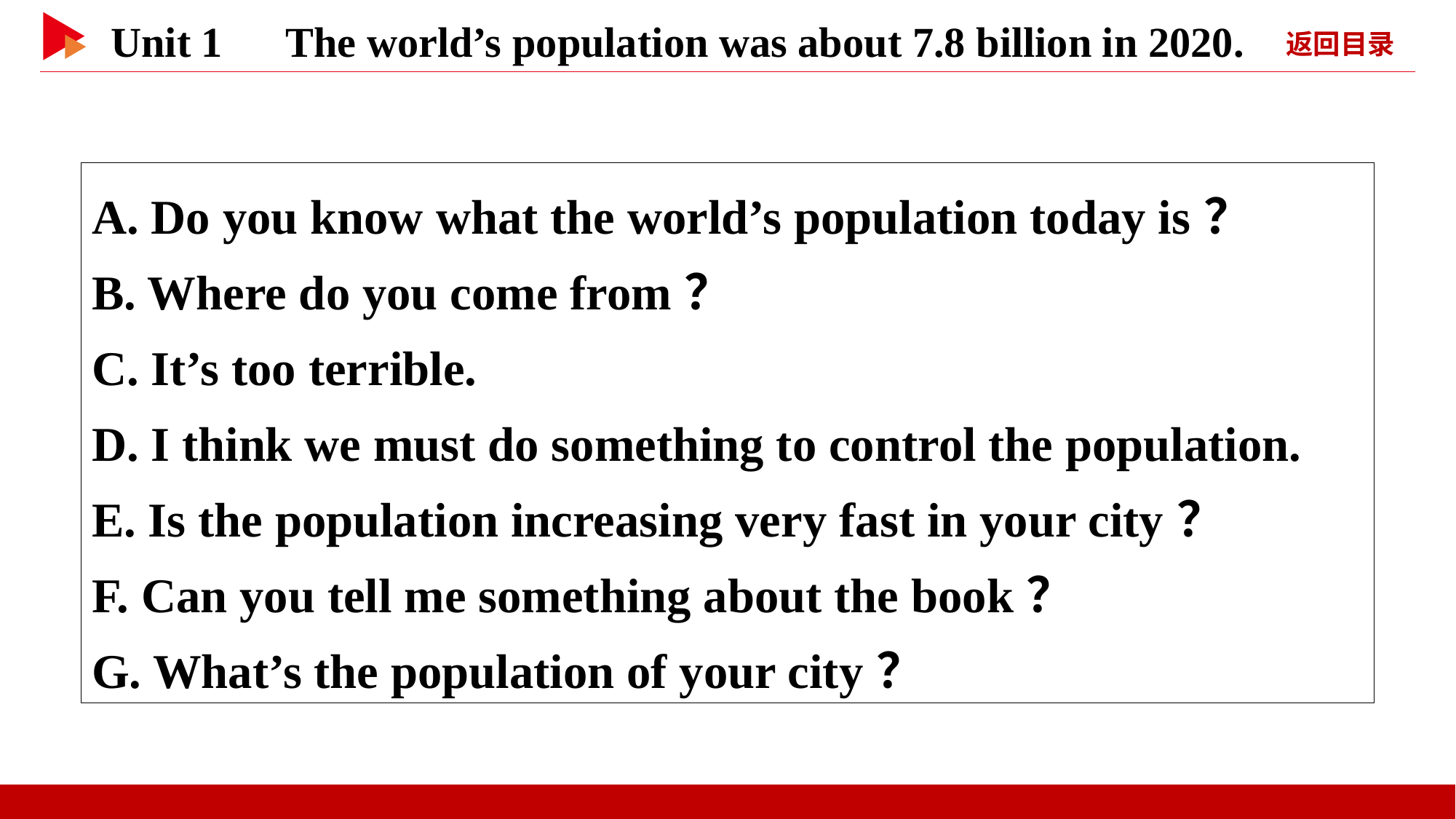

A. Do you know what the world’s population today is？
B. Where do you come from？
C. It’s too terrible.
D. I think we must do something to control the population.
E. Is the population increasing very fast in your city？
F. Can you tell me something about the book？
G. What’s the population of your city？